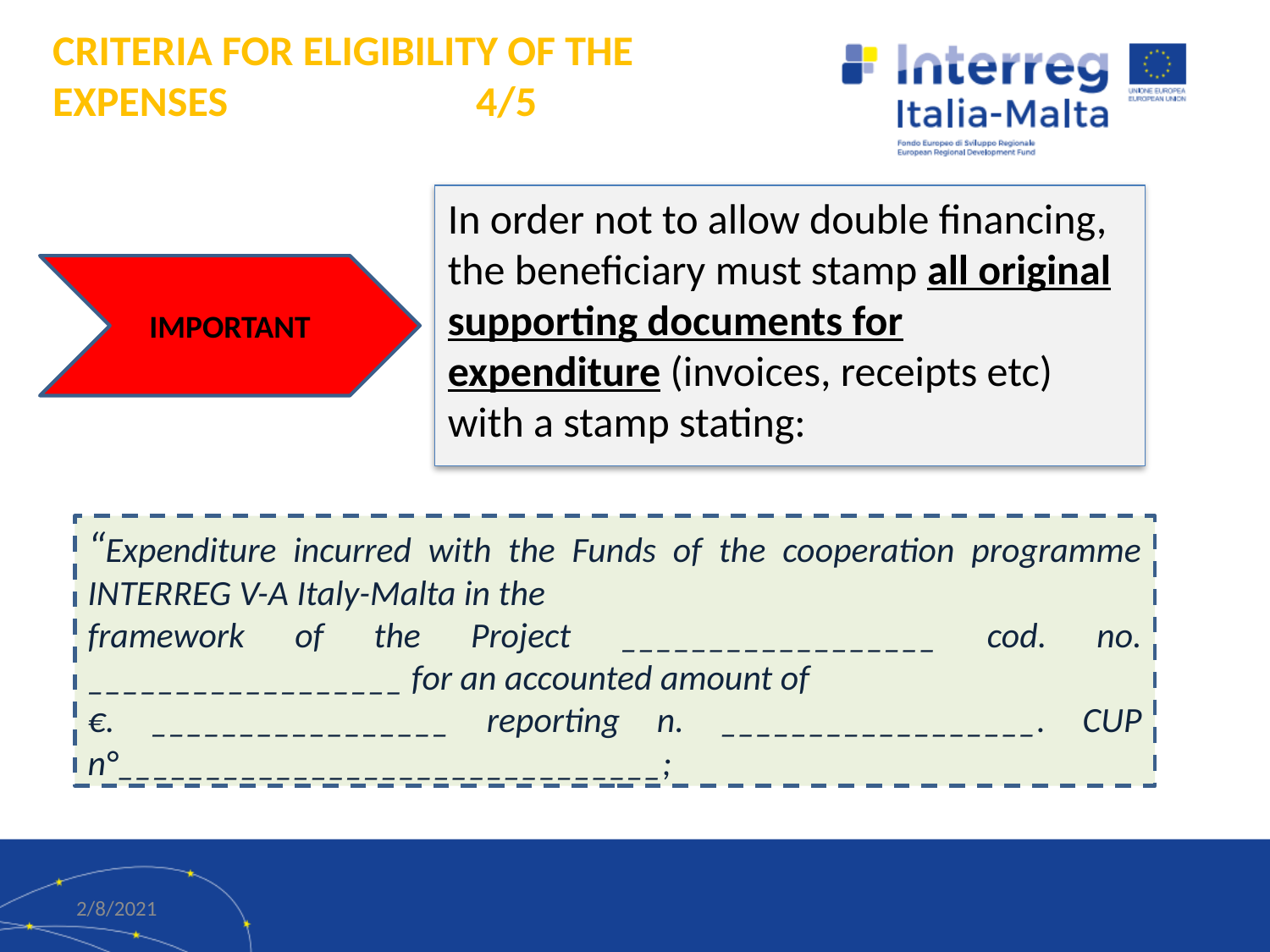

# CRITERIA FOR ELIGIBILITY OF THE EXPENSES                          4/5
In order not to allow double financing, the beneficiary must stamp all original supporting documents for
expenditure (invoices, receipts etc) with a stamp stating:

IMPORTANT
“Expenditure incurred with the Funds of the cooperation programme INTERREG V-A Italy-Malta in the
framework of the Project __________________ cod. no. __________________ for an accounted amount of
€. _________________ reporting n. __________________. CUP n°_______________________________;
2/8/2021

11